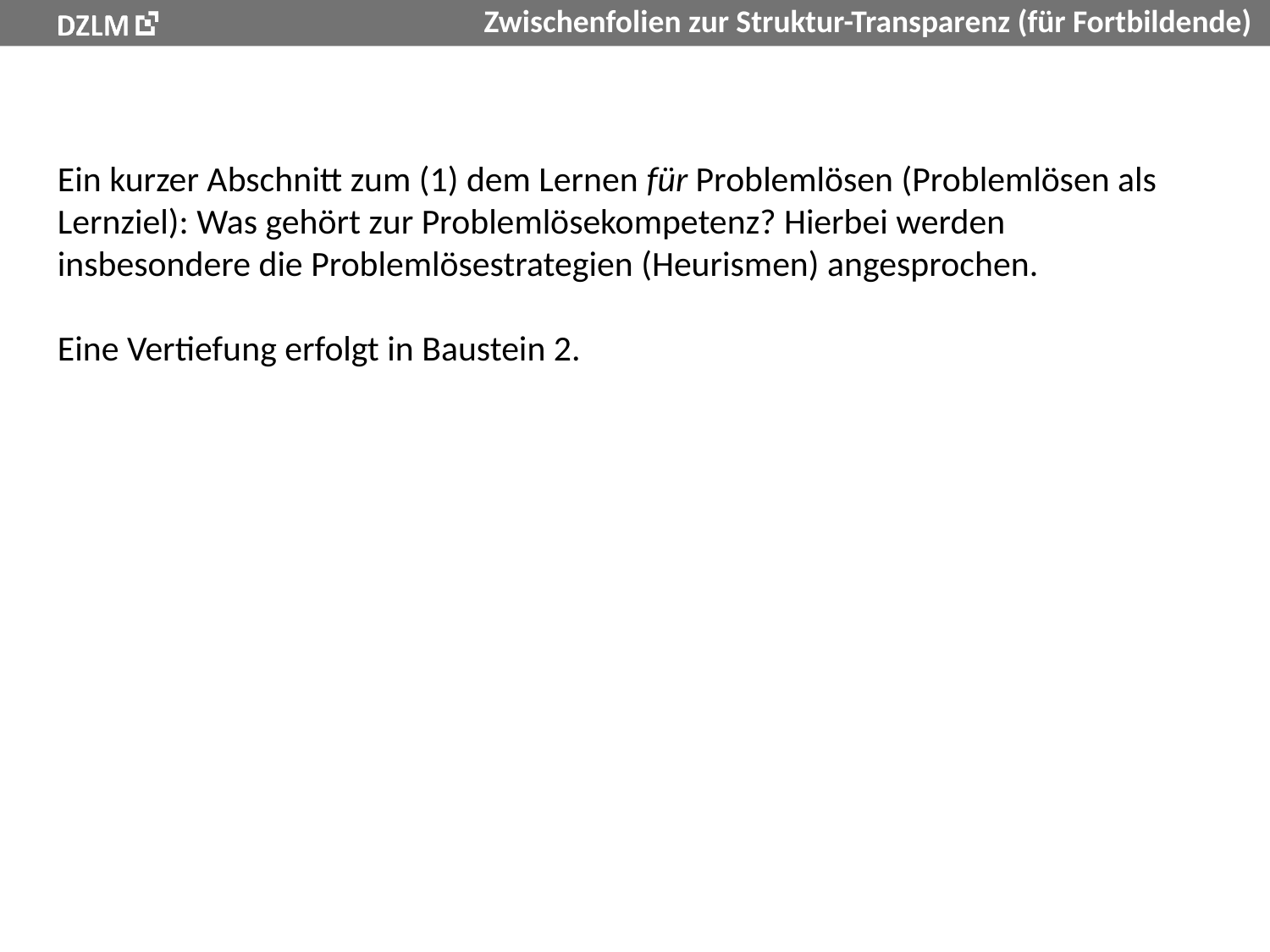

Ein kurzer Abschnitt zum (1) dem Lernen für Problemlösen (Problemlösen als Lernziel): Was gehört zur Problemlösekompetenz? Hierbei werden insbesondere die Problemlösestrategien (Heurismen) angesprochen.
Eine Vertiefung erfolgt in Baustein 2.